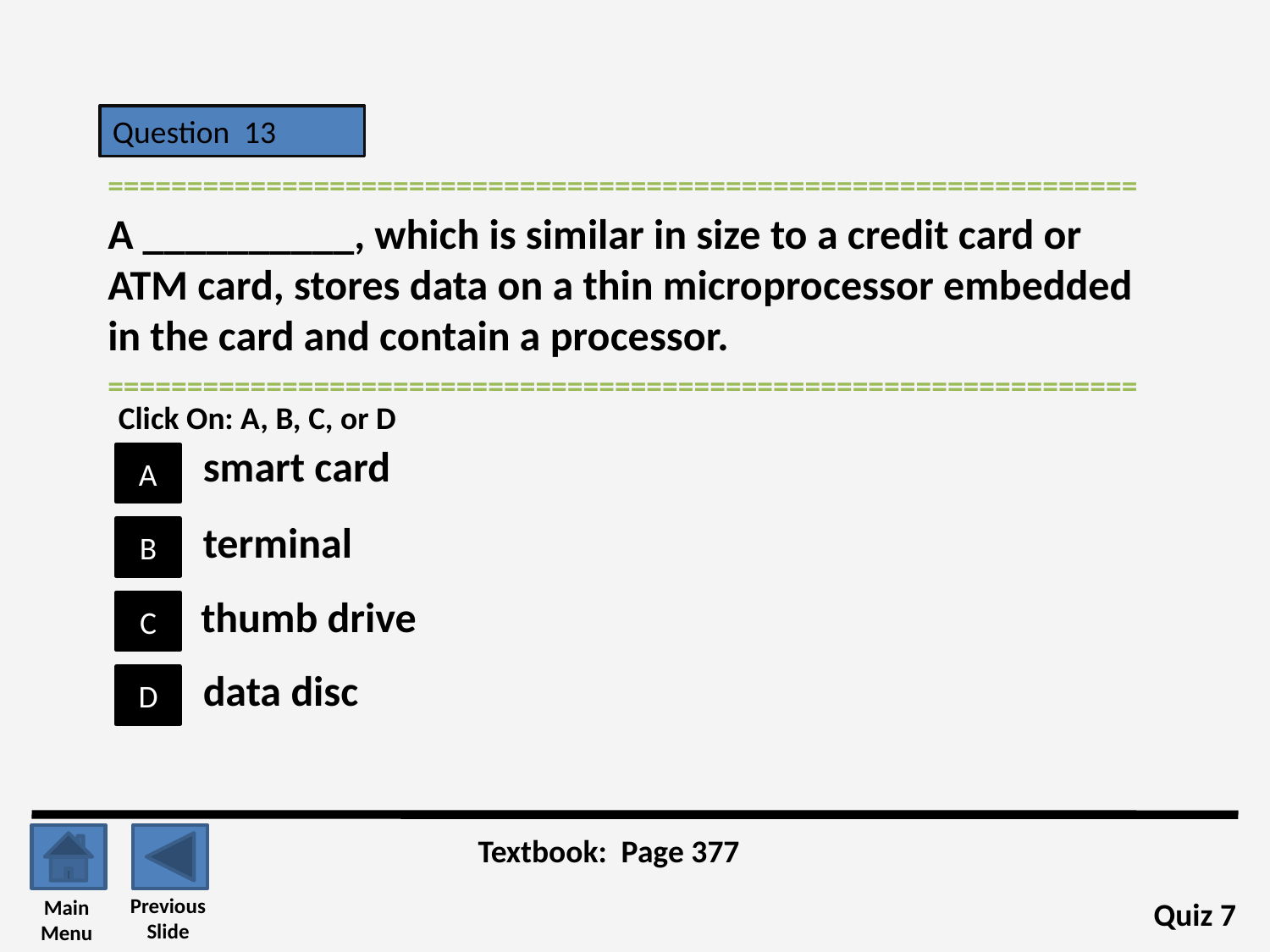

Question  13
=================================================================
A __________, which is similar in size to a credit card or ATM card, stores data on a thin microprocessor embedded in the card and contain a processor.
=================================================================
Click On: A, B, C, or D

smart card
A
terminal
B
thumb drive
C
data disc
D

Textbook:  Page 377
Previous
Slide
Main
Menu
Quiz 7